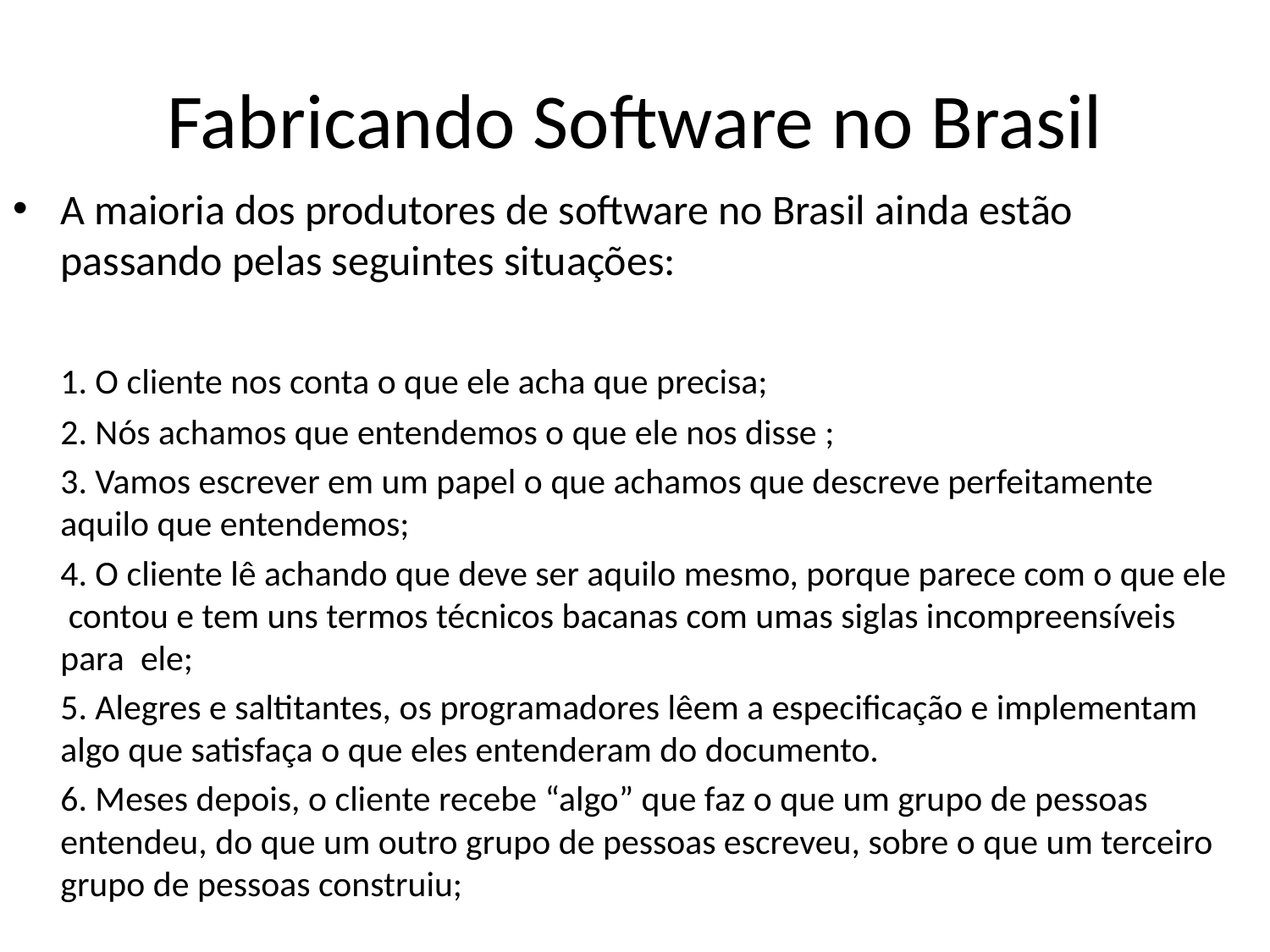

# Fabricando Software no Brasil
A maioria dos produtores de software no Brasil ainda estão passando pelas seguintes situações:

	1. O cliente nos conta o que ele acha que precisa;
	2. Nós achamos que entendemos o que ele nos disse ;
	3. Vamos escrever em um papel o que achamos que descreve perfeitamente aquilo que entendemos;
	4. O cliente lê achando que deve ser aquilo mesmo, porque parece com o que ele  contou e tem uns termos técnicos bacanas com umas siglas incompreensíveis para  ele;
	5. Alegres e saltitantes, os programadores lêem a especificação e implementam algo que satisfaça o que eles entenderam do documento.
   	6. Meses depois, o cliente recebe “algo” que faz o que um grupo de pessoas entendeu, do que um outro grupo de pessoas escreveu, sobre o que um terceiro grupo de pessoas construiu;